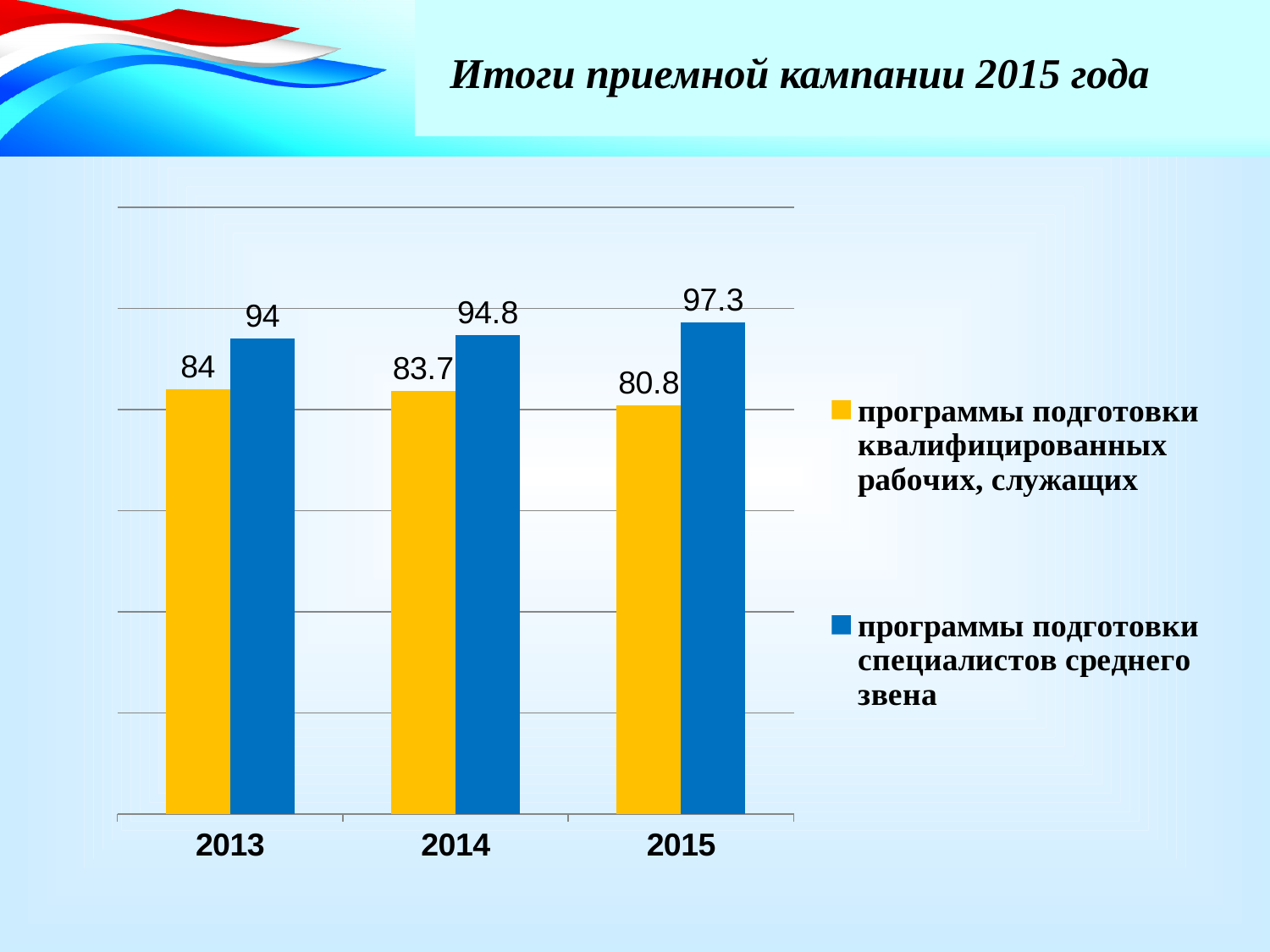

Итоги приемной кампании 2015 года

### Chart

| Category | программы подготовки квалифицированных рабочих, служащих | программы подготовки специалистов среднего звена |
|---|---|---|
| 2013 | 84.0 | 94.0 |
| 2014 | 83.7 | 94.8 |
| 2015 | 80.8 | 97.3 |